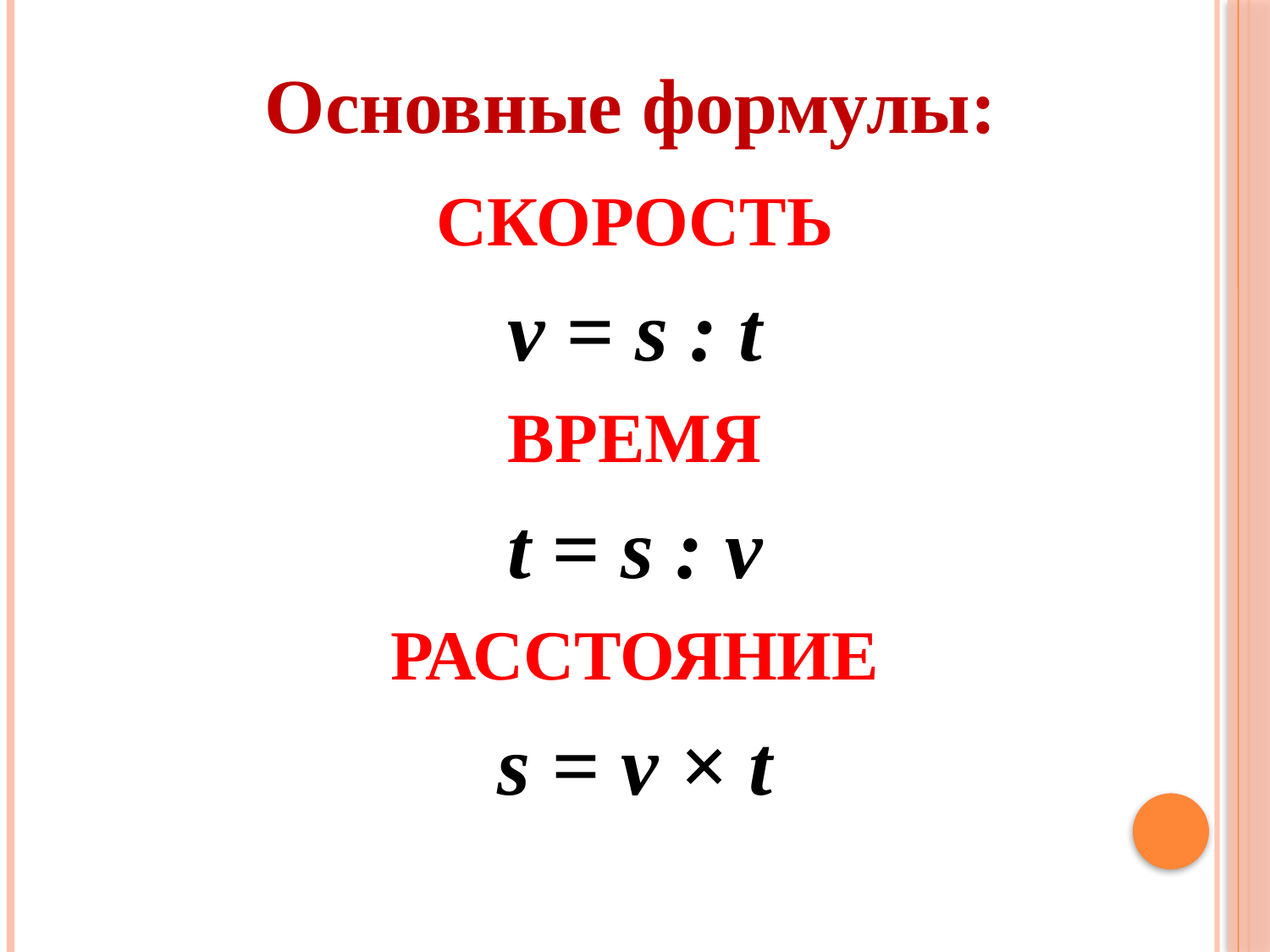

Основные формулы:
СКОРОСТЬ
ν = s : t
ВРЕМЯ
t = s : ν
РАССТОЯНИЕ
s = ν × t